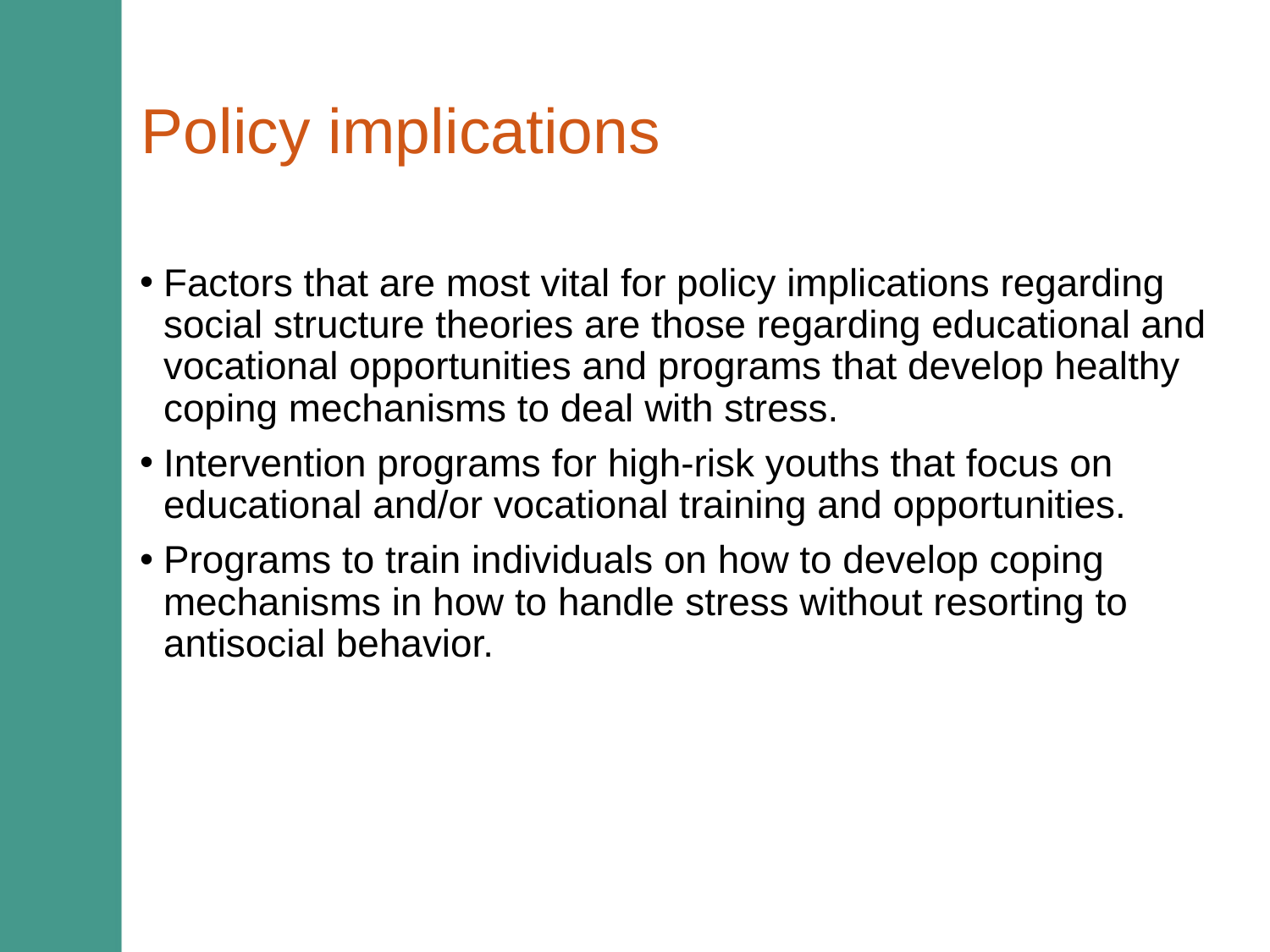

# Policy implications
Factors that are most vital for policy implications regarding social structure theories are those regarding educational and vocational opportunities and programs that develop healthy coping mechanisms to deal with stress.
Intervention programs for high-risk youths that focus on educational and/or vocational training and opportunities.
Programs to train individuals on how to develop coping mechanisms in how to handle stress without resorting to antisocial behavior.